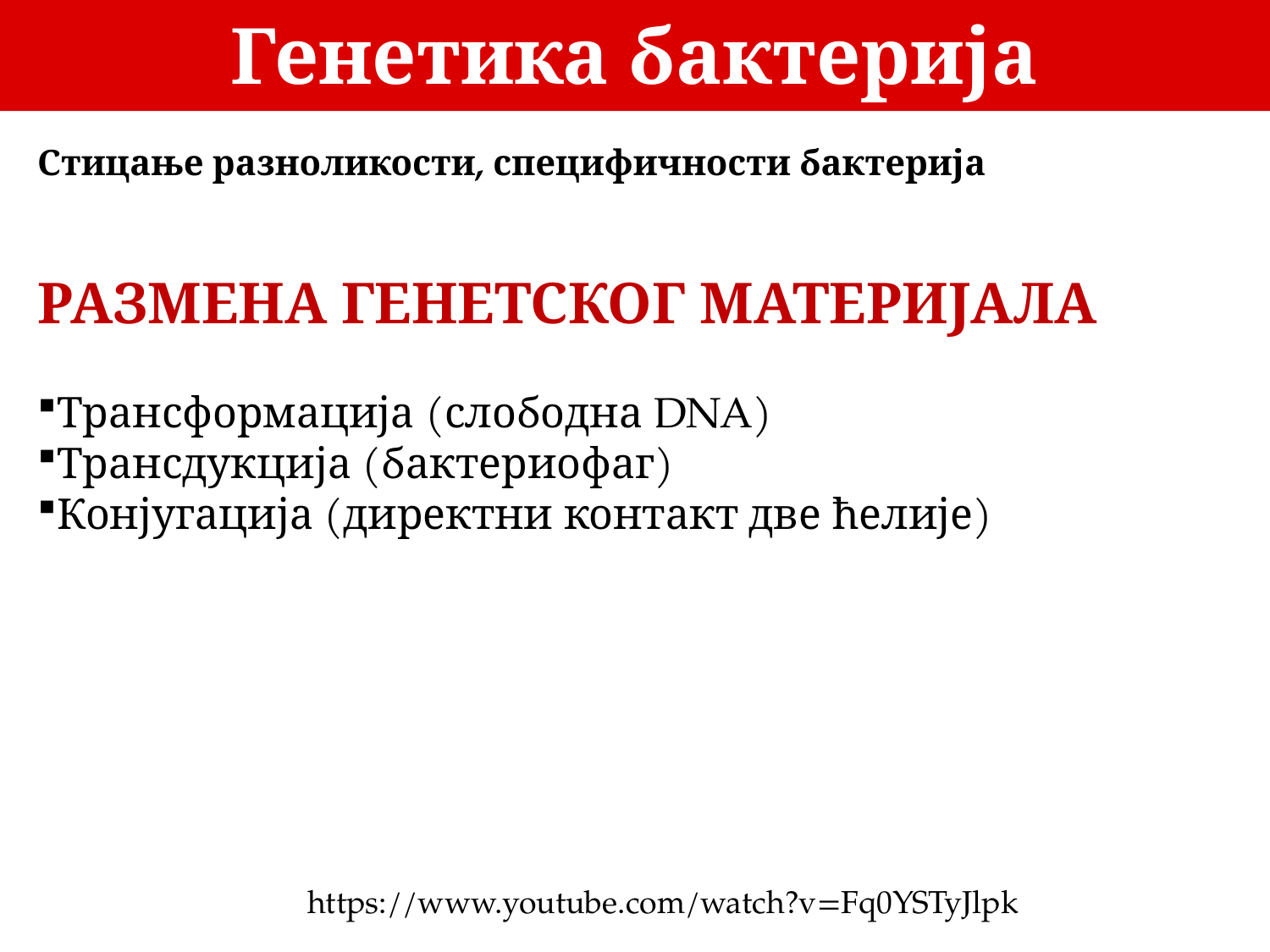

Генетика бактерија
Стицање разноликости, специфичности бактерија

РАЗМЕНА ГЕНЕТСКОГ МАТЕРИЈАЛА

Трансформација (слободна DNA)
Трансдукција (бактериофаг)
Конјугација (директни контакт две ћелије)

https://www.youtube.com/watch?v=Fq0YSTyJlpk